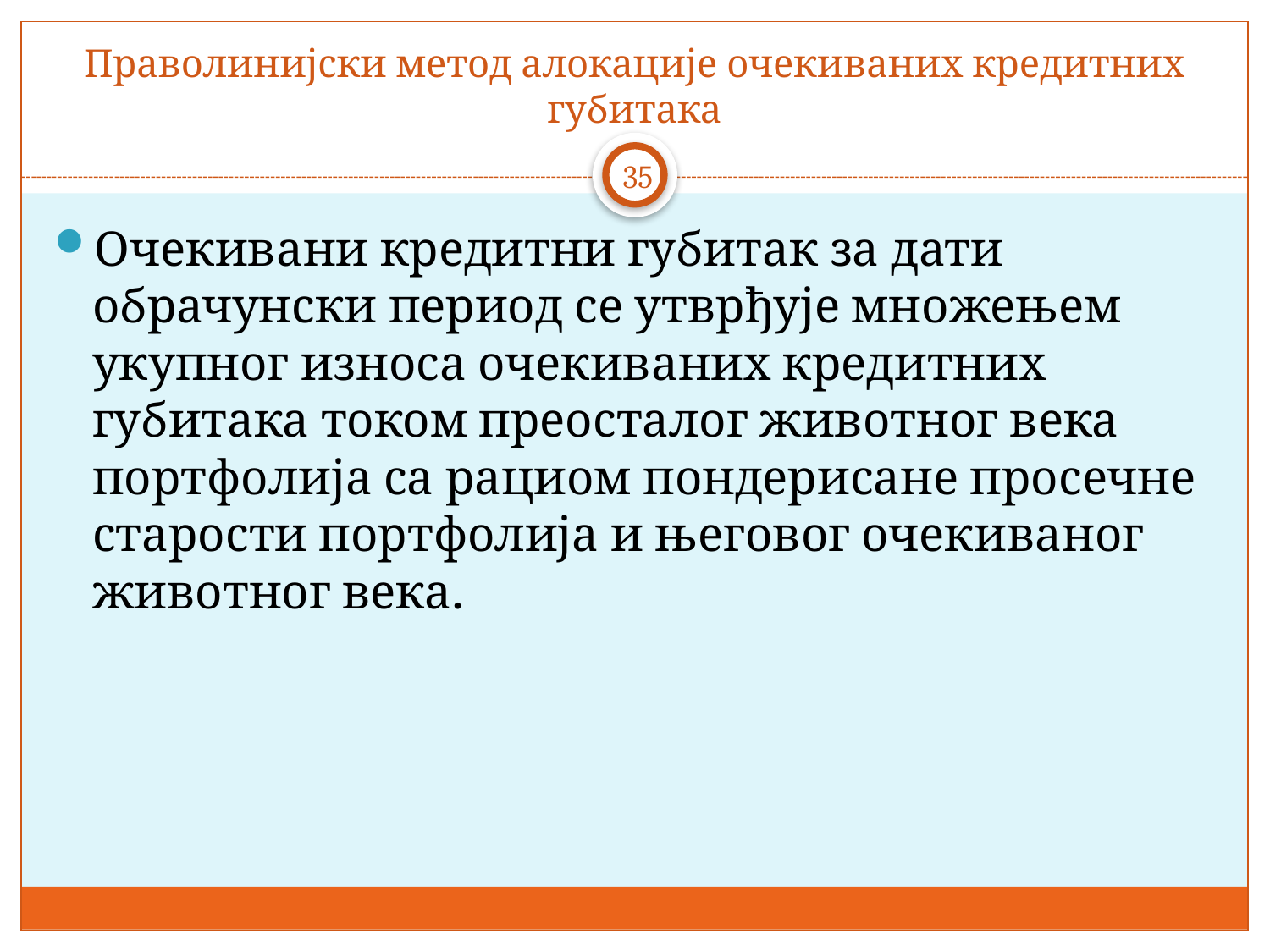

# Праволинијски метод алокације очекиваних кредитних губитака
35
Очекивани кредитни губитак за дати обрачунски период се утврђује множењем укупног износа очекиваних кредитних губитака током преосталог животног века портфолија са рациом пондерисане просечне старости портфолија и његовог очекиваног животног века.